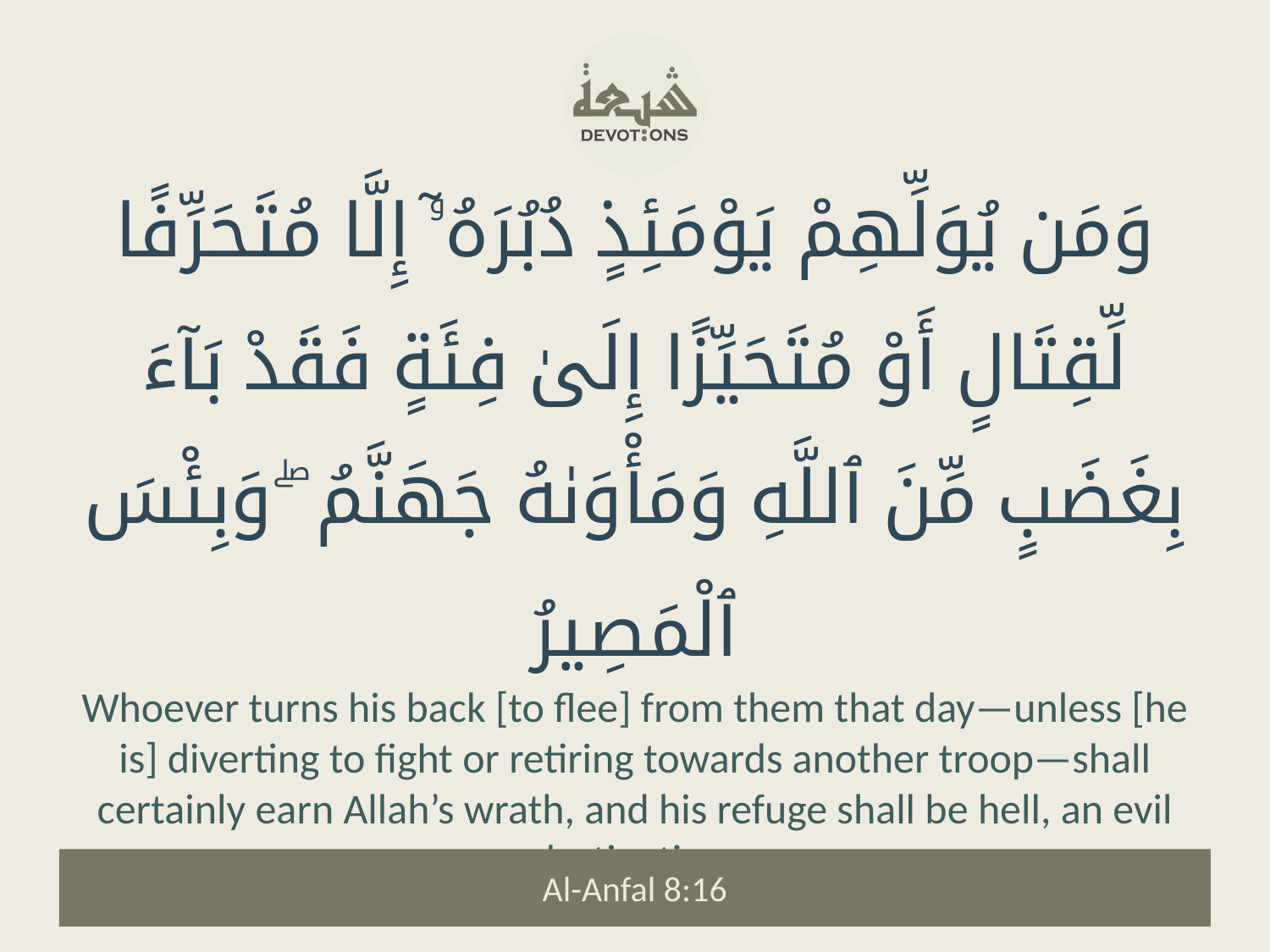

وَمَن يُوَلِّهِمْ يَوْمَئِذٍ دُبُرَهُۥٓ إِلَّا مُتَحَرِّفًا لِّقِتَالٍ أَوْ مُتَحَيِّزًا إِلَىٰ فِئَةٍ فَقَدْ بَآءَ بِغَضَبٍ مِّنَ ٱللَّهِ وَمَأْوَىٰهُ جَهَنَّمُ ۖ وَبِئْسَ ٱلْمَصِيرُ
Whoever turns his back [to flee] from them that day—unless [he is] diverting to fight or retiring towards another troop—shall certainly earn Allah’s wrath, and his refuge shall be hell, an evil destination.
Al-Anfal 8:16